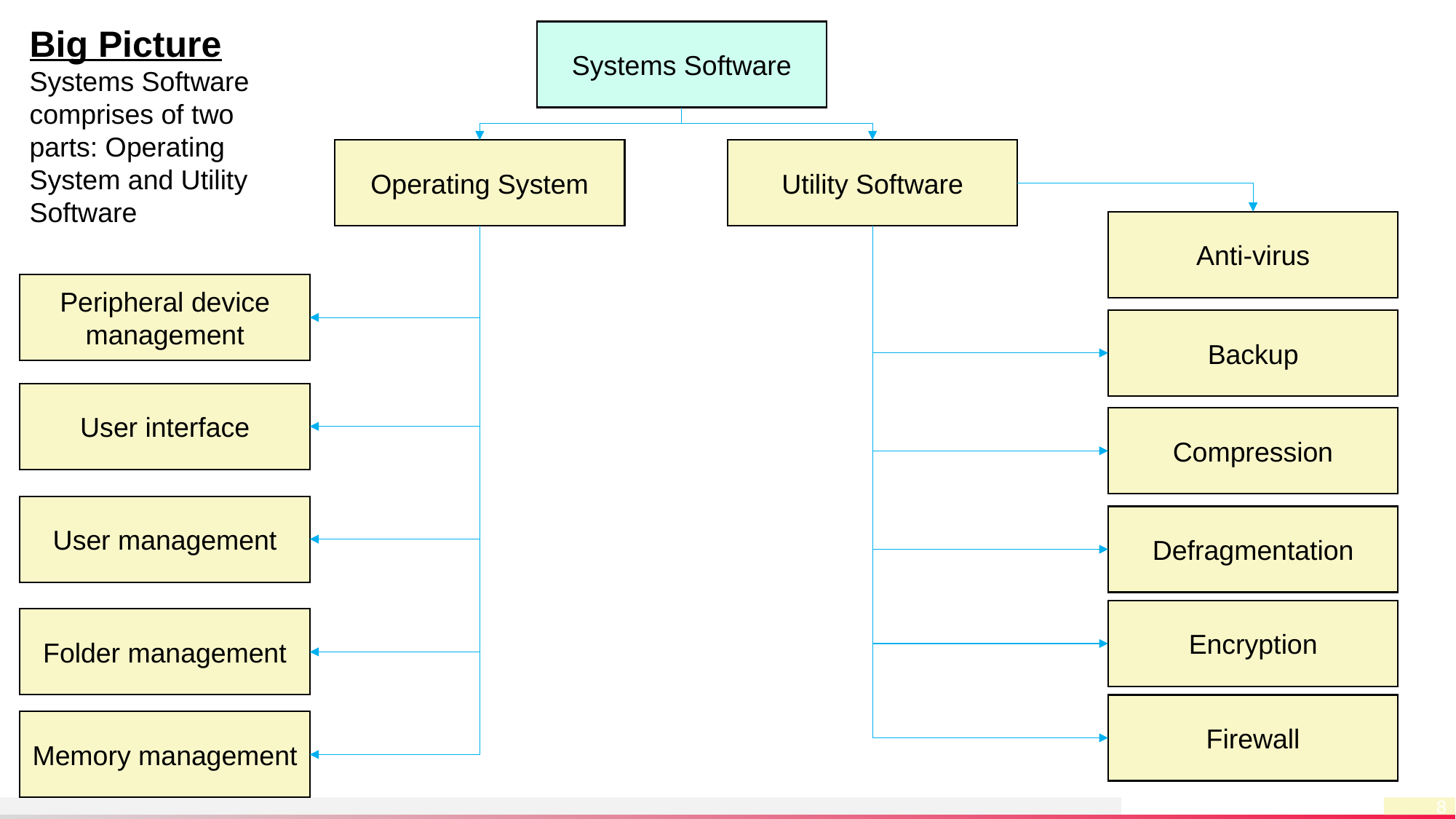

Big Picture
Systems Software comprises of two parts: Operating System and Utility Software

Systems Software
Operating System
Utility Software
Anti-virus
Peripheral device management
Backup
User interface
Compression
User management
Defragmentation
Encryption
Folder management
Firewall
Memory management
8